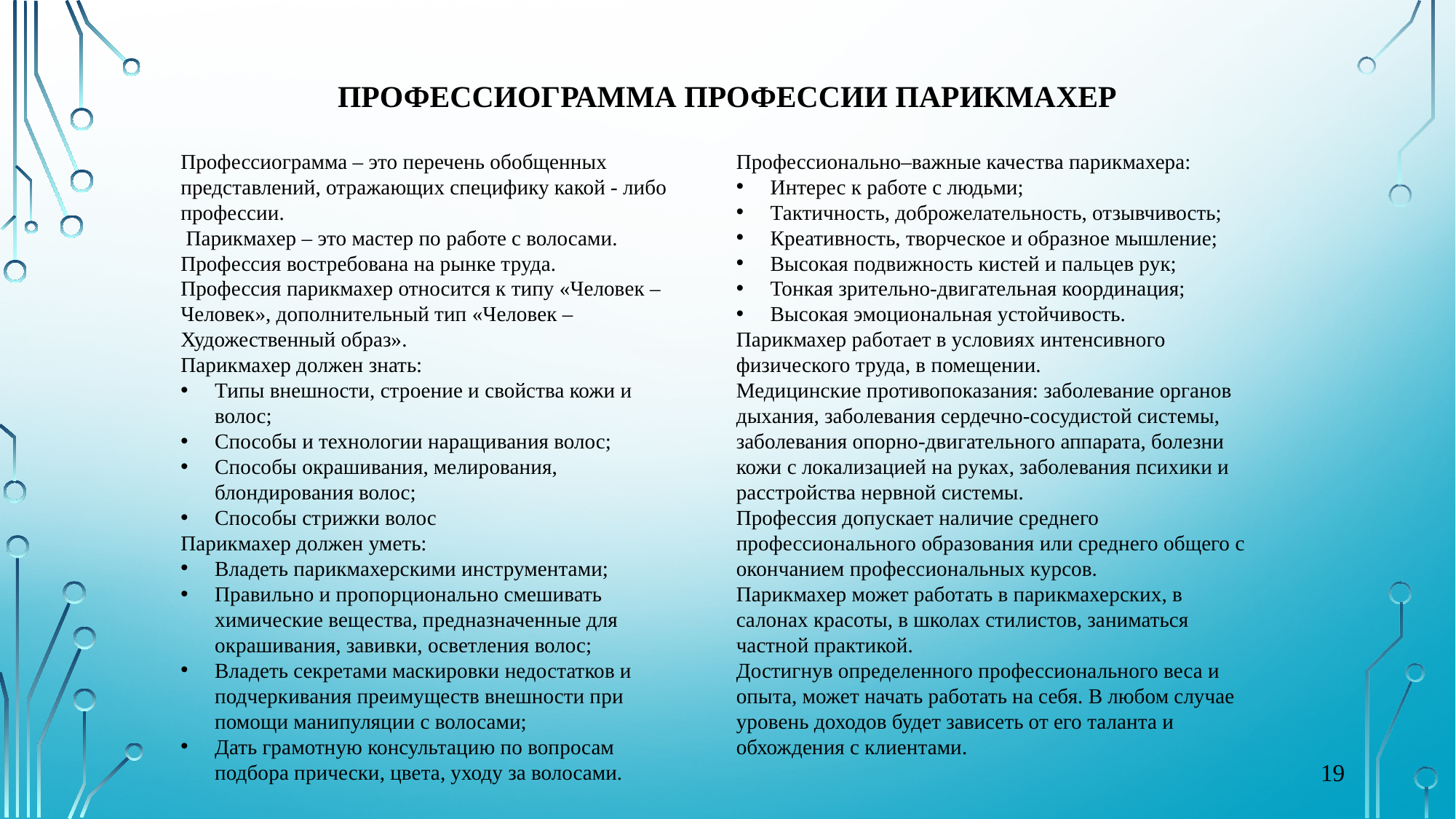

# Профессиограмма профессии парикмахер
Профессиограмма – это перечень обобщенных представлений, отражающих специфику какой - либо профессии.
 Парикмахер – это мастер по работе с волосами. Профессия востребована на рынке труда.
Профессия парикмахер относится к типу «Человек – Человек», дополнительный тип «Человек – Художественный образ».
Парикмахер должен знать:
Типы внешности, строение и свойства кожи и волос;
Способы и технологии наращивания волос;
Способы окрашивания, мелирования, блондирования волос;
Способы стрижки волос
Парикмахер должен уметь:
Владеть парикмахерскими инструментами;
Правильно и пропорционально смешивать химические вещества, предназначенные для окрашивания, завивки, осветления волос;
Владеть секретами маскировки недостатков и подчеркивания преимуществ внешности при помощи манипуляции с волосами;
Дать грамотную консультацию по вопросам подбора прически, цвета, уходу за волосами.
Профессионально–важные качества парикмахера:
Интерес к работе с людьми;
Тактичность, доброжелательность, отзывчивость;
Креативность, творческое и образное мышление;
Высокая подвижность кистей и пальцев рук;
Тонкая зрительно-двигательная координация;
Высокая эмоциональная устойчивость.
Парикмахер работает в условиях интенсивного физического труда, в помещении.
Медицинские противопоказания: заболевание органов дыхания, заболевания сердечно-сосудистой системы, заболевания опорно-двигательного аппарата, болезни кожи с локализацией на руках, заболевания психики и расстройства нервной системы.
Профессия допускает наличие среднего профессионального образования или среднего общего с окончанием профессиональных курсов.
Парикмахер может работать в парикмахерских, в салонах красоты, в школах стилистов, заниматься частной практикой.
Достигнув определенного профессионального веса и опыта, может начать работать на себя. В любом случае уровень доходов будет зависеть от его таланта и обхождения с клиентами.

19